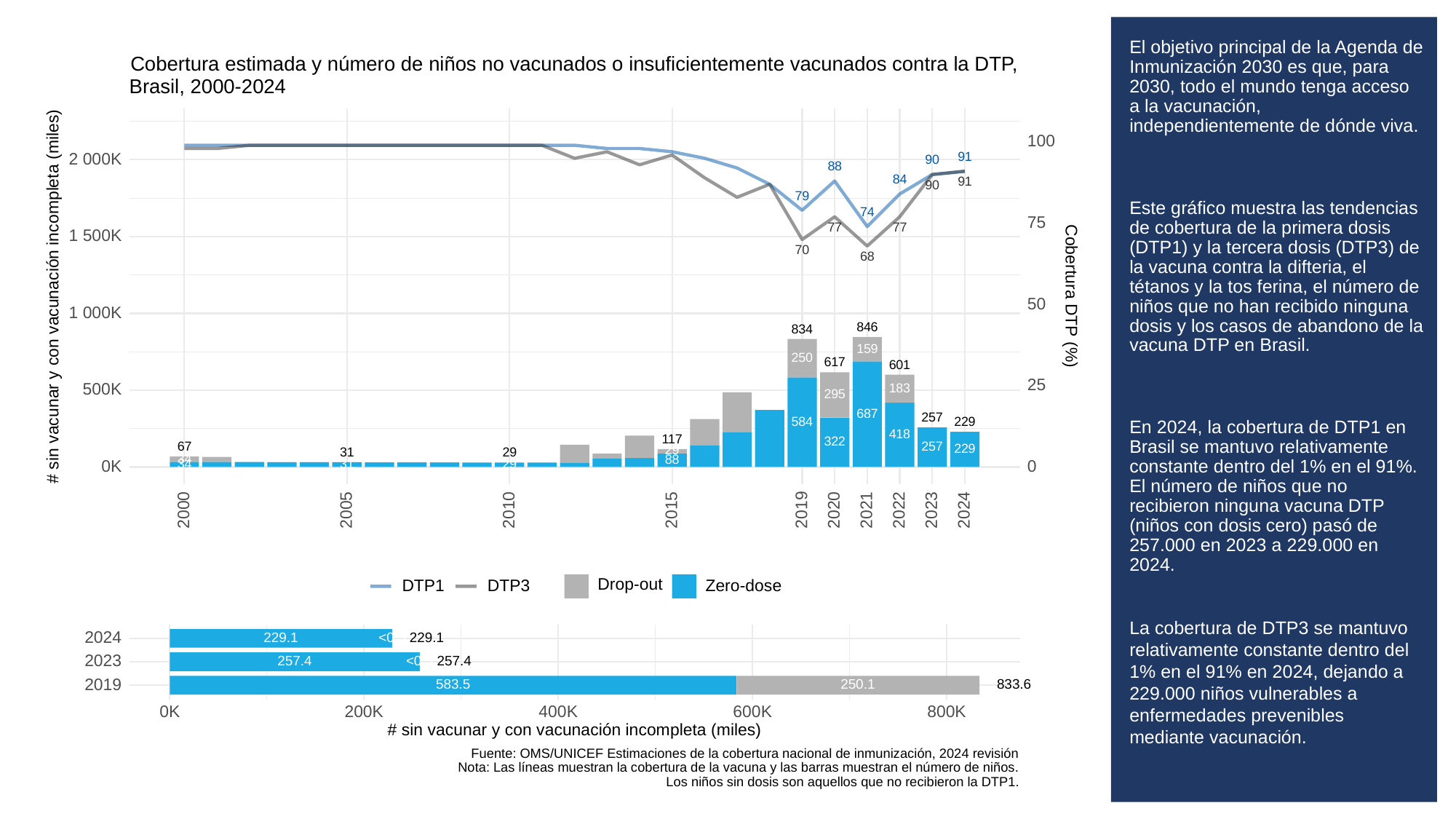

# El objetivo principal de la Agenda de Inmunización 2030 es que, para 2030, todo el mundo tenga acceso a la vacunación, independientemente de dónde viva.

Este gráfico muestra las tendencias de cobertura de la primera dosis (DTP1) y la tercera dosis (DTP3) de la vacuna contra la difteria, el tétanos y la tos ferina, el número de niños que no han recibido ninguna dosis y los casos de abandono de la vacuna DTP en Brasil.

En 2024, la cobertura de DTP1 en Brasil se mantuvo relativamente constante dentro del 1% en el 91%. El número de niños que no recibieron ninguna vacuna DTP (niños con dosis cero) pasó de 257.000 en 2023 a 229.000 en 2024.

La cobertura de DTP3 se mantuvo relativamente constante dentro del 1% en el 91% en 2024, dejando a 229.000 niños vulnerables a enfermedades prevenibles mediante vacunación.

Cobertura estimada y número de niños no vacunados o insuficientemente vacunados contra la DTP,
Brasil, 2000-2024

100

91
2 000K
90

88
84
91
90
79

74
75
77
77
1 500K

70
68

# sin vacunar y con vacunación incompleta (miles)
Cobertura DTP (%)
50
1 000K

846
834

159

250
617
601

25
183
500K
295

687

257
584

229

418

117

322
257
67
229

29
31
29

34
88

34
31
29
0K
0

2023
2000
2005
2010
2015
2019
2020
2021
2022
2024

Drop-out
DTP3
Zero-dose
DTP1

2024
229.1
<0.5
229.1

2023
257.4
<0.5
257.4

2019
583.5
833.6
250.1

0K
200K
400K
600K
800K
# sin vacunar y con vacunación incompleta (miles)
Fuente: OMS/UNICEF Estimaciones de la cobertura nacional de inmunización, 2024 revisión
Nota: Las líneas muestran la cobertura de la vacuna y las barras muestran el número de niños.
Los niños sin dosis son aquellos que no recibieron la DTP1.